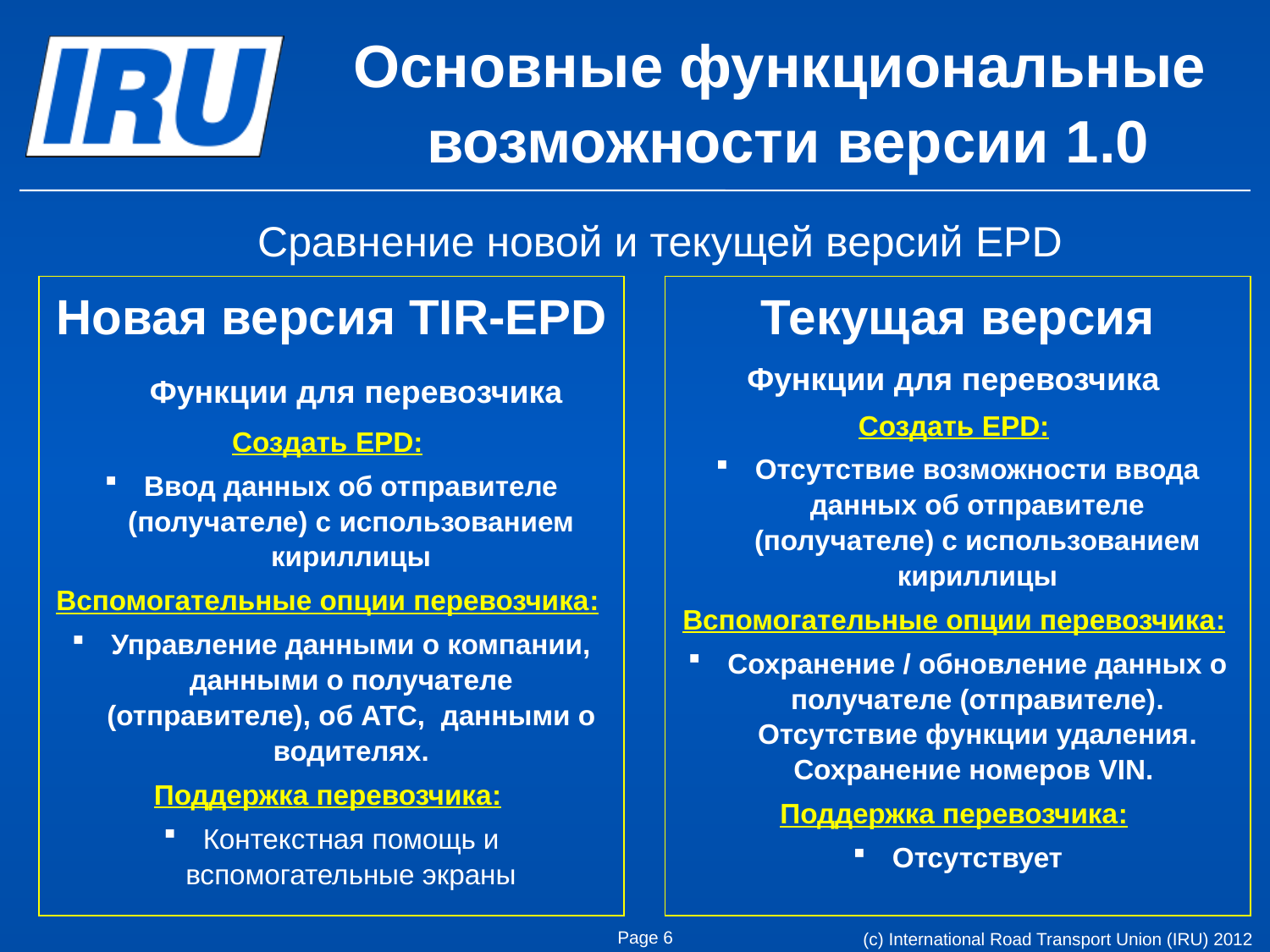

Основные функциональные  возможности версии 1.0
Сравнение новой и текущей версий EPD
Новая версия TIR-EPD
	 Функции для перевозчика
Создать EPD:
Ввод данных об отправителе (получателе) с использованием кириллицы
Вспомогательные опции перевозчика:
Управление данными о компании, данными о получателе (отправителе), об АТС,  данными о водителях.
Поддержка перевозчика:
Контекстная помощь и вспомогательные экраны

Текущая версия
Функции для перевозчика
Создать EPD:
Отсутствие возможности ввода данных об отправителе (получателе) с использованием кириллицы
Вспомогательные опции перевозчика:
Сохранение / обновление данных о получателе (отправителе). Отсутствие функции удаления. Сохранение номеров VIN.
Поддержка перевозчика:
Отсутствует

Page 6
(c) International Road Transport Union (IRU) 2012